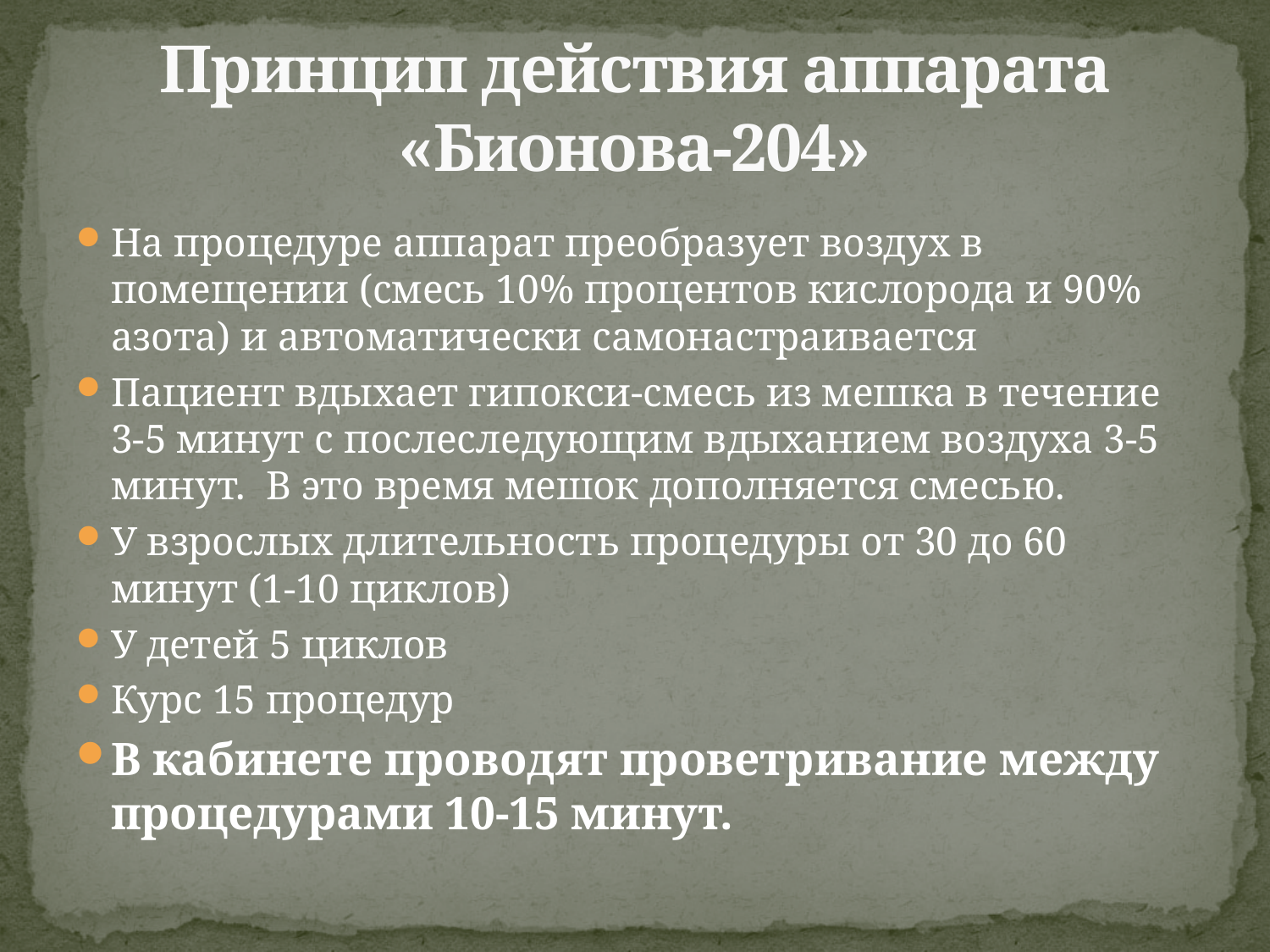

# Принцип действия аппарата «Бионова-204»
На процедуре аппарат преобразует воздух в помещении (смесь 10% процентов кислорода и 90% азота) и автоматически самонастраивается
Пациент вдыхает гипокси-смесь из мешка в течение 3-5 минут с послеследующим вдыханием воздуха 3-5 минут.  В это время мешок дополняется смесью.
У взрослых длительность процедуры от 30 до 60 минут (1-10 циклов)
У детей 5 циклов
Курс 15 процедур
В кабинете проводят проветривание между процедурами 10-15 минут.